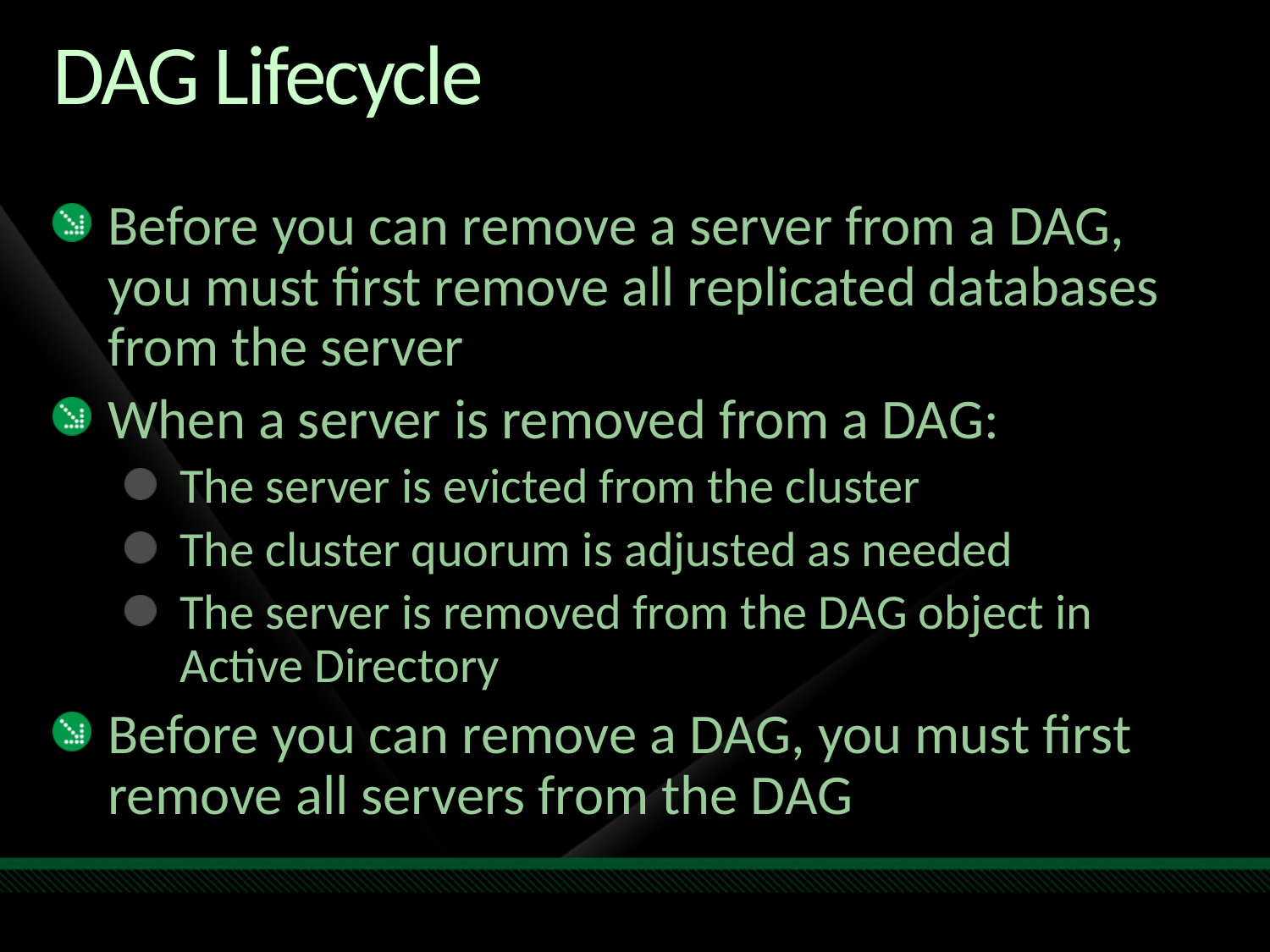

# DAG Lifecycle
Before you can remove a server from a DAG, you must first remove all replicated databases from the server
When a server is removed from a DAG:
The server is evicted from the cluster
The cluster quorum is adjusted as needed
The server is removed from the DAG object in Active Directory
Before you can remove a DAG, you must first remove all servers from the DAG